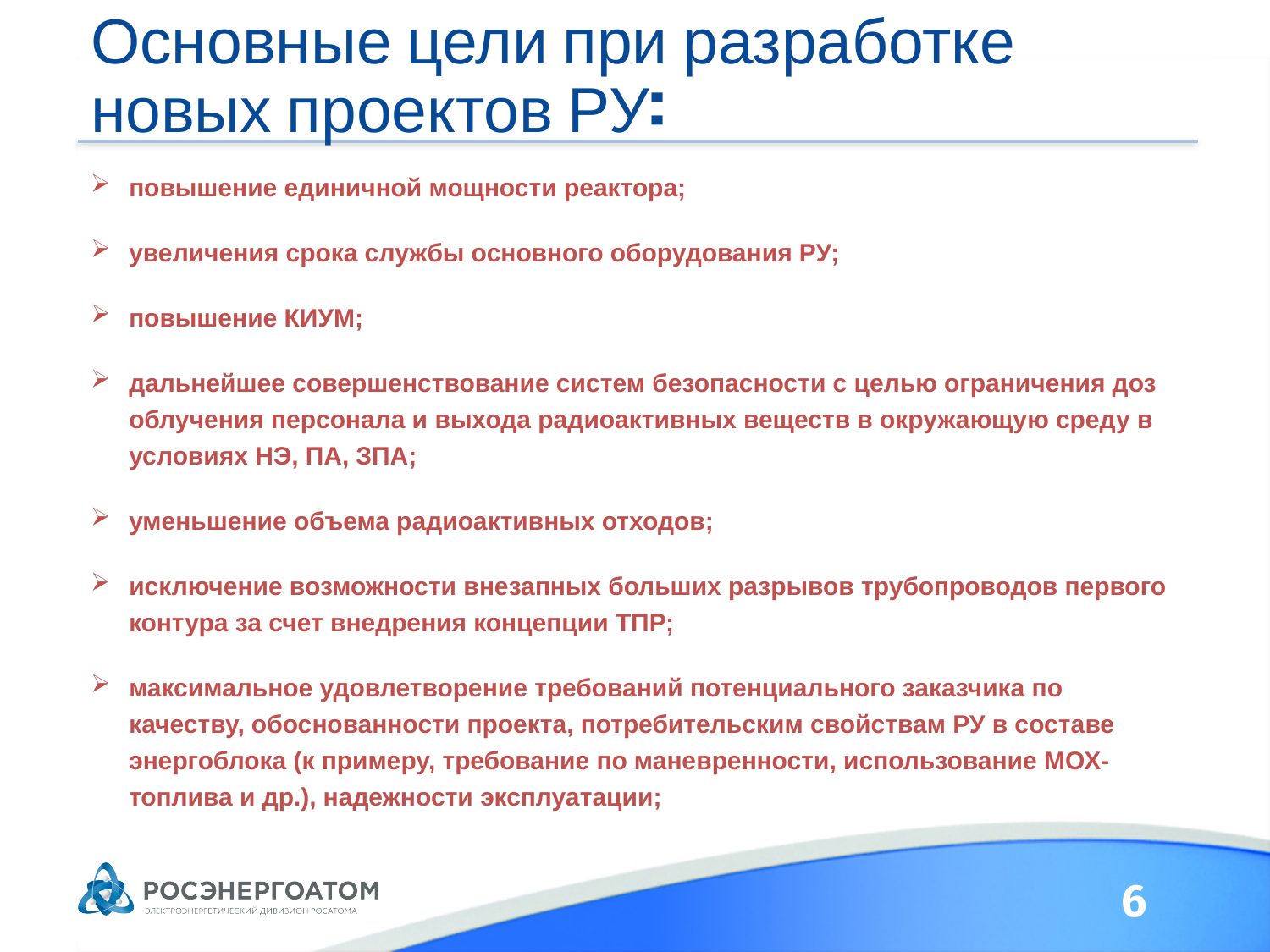

# Основные цели при разработке новых проектов РУ:
повышение единичной мощности реактора;
увеличения срока службы основного оборудования РУ;
повышение КИУМ;
дальнейшее совершенствование систем безопасности с целью ограничения доз облучения персонала и выхода радиоактивных веществ в окружающую среду в условиях НЭ, ПА, ЗПА;
уменьшение объема радиоактивных отходов;
исключение возможности внезапных больших разрывов трубопроводов первого контура за счет внедрения концепции ТПР;
максимальное удовлетворение требований потенциального заказчика по качеству, обоснованности проекта, потребительским свойствам РУ в составе энергоблока (к примеру, требование по маневренности, использование МОХ-топлива и др.), надежности эксплуатации;